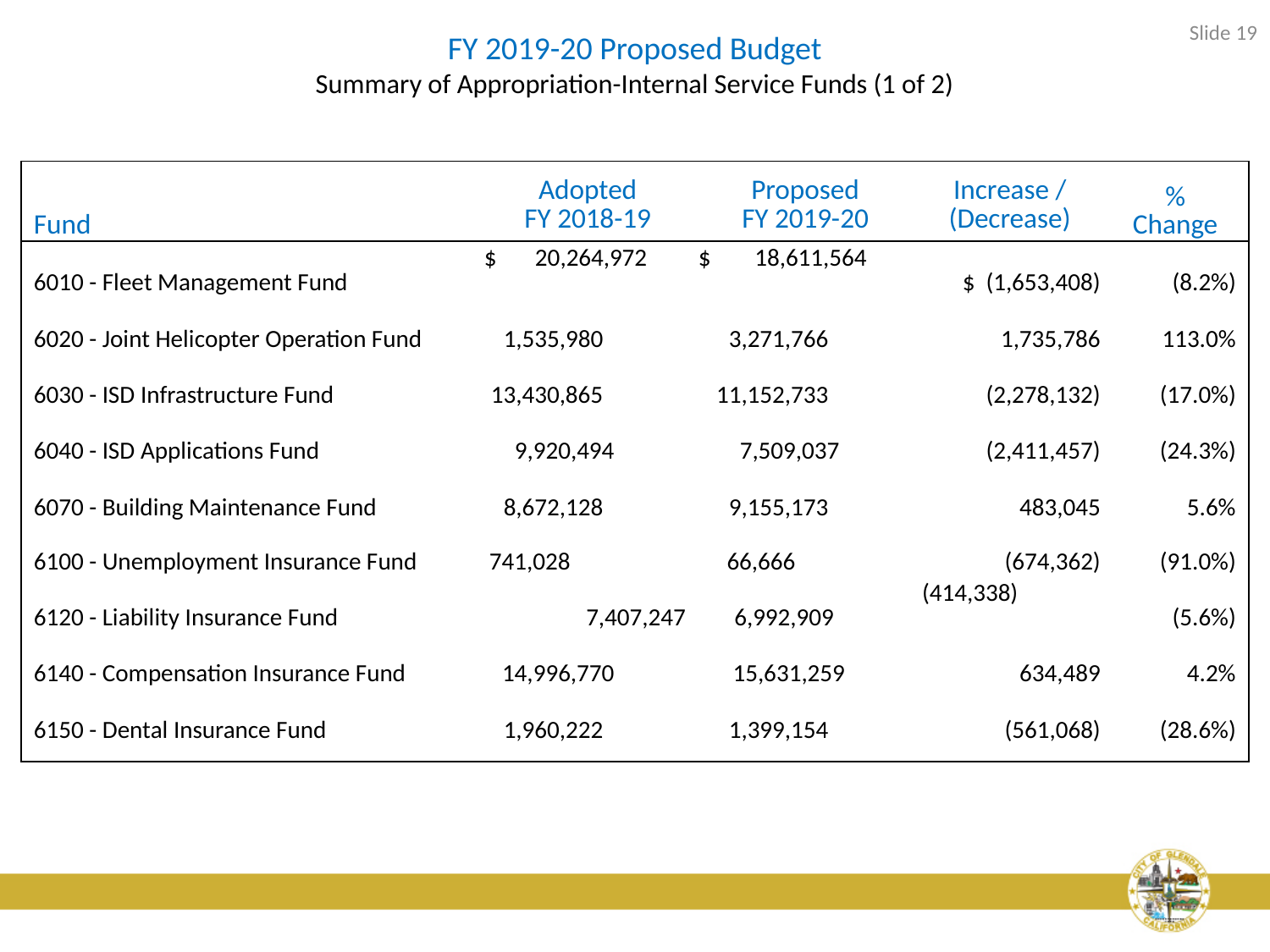

Slide 19
# FY 2019-20 Proposed Budget Summary of Appropriation-Internal Service Funds (1 of 2)
| Fund | Adopted FY 2018-19 | Proposed FY 2019-20 | Increase / (Decrease) | % Change |
| --- | --- | --- | --- | --- |
| 6010 - Fleet Management Fund | $ 20,264,972 | $ 18,611,564 | $ (1,653,408) | (8.2%) |
| 6020 - Joint Helicopter Operation Fund | 1,535,980 | 3,271,766 | 1,735,786 | 113.0% |
| 6030 - ISD Infrastructure Fund | 13,430,865 | 11,152,733 | (2,278,132) | (17.0%) |
| 6040 - ISD Applications Fund | 9,920,494 | 7,509,037 | (2,411,457) | (24.3%) |
| 6070 - Building Maintenance Fund | 8,672,128 | 9,155,173 | 483,045 | 5.6% |
| 6100 - Unemployment Insurance Fund | 741,028 | 66,666 | (674,362) | (91.0%) |
| 6120 - Liability Insurance Fund | 7,407,247 | 6,992,909 | (414,338) | (5.6%) |
| 6140 - Compensation Insurance Fund | 14,996,770 | 15,631,259 | 634,489 | 4.2% |
| 6150 - Dental Insurance Fund | 1,960,222 | 1,399,154 | (561,068) | (28.6%) |
|  |  |  |  |  |